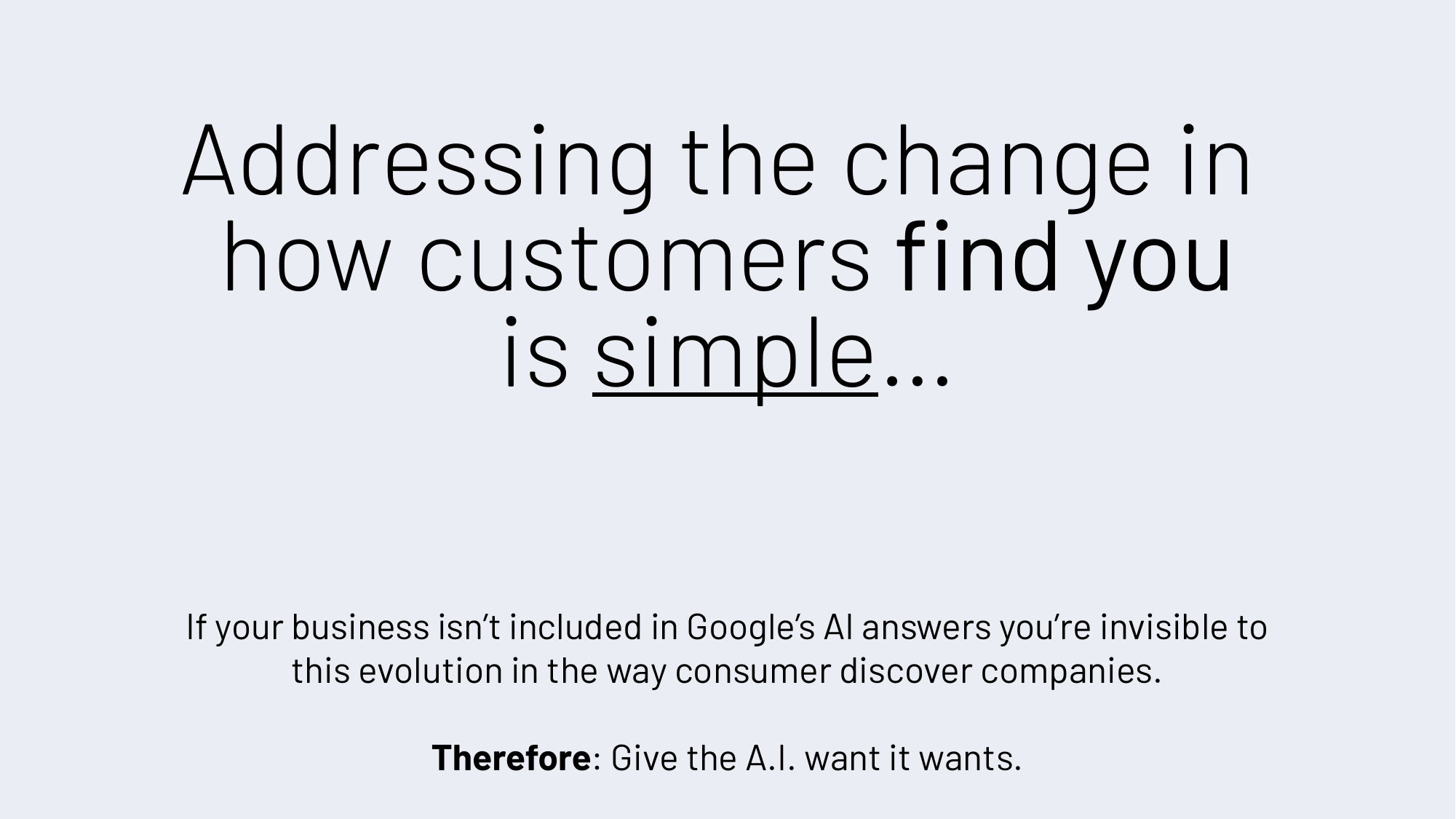

# Addressing the change in how customers find you is simple…
If your business isn’t included in Google’s AI answers you’re invisible to
this evolution in the way consumer discover companies.

Therefore: Give the A.I. want it wants.